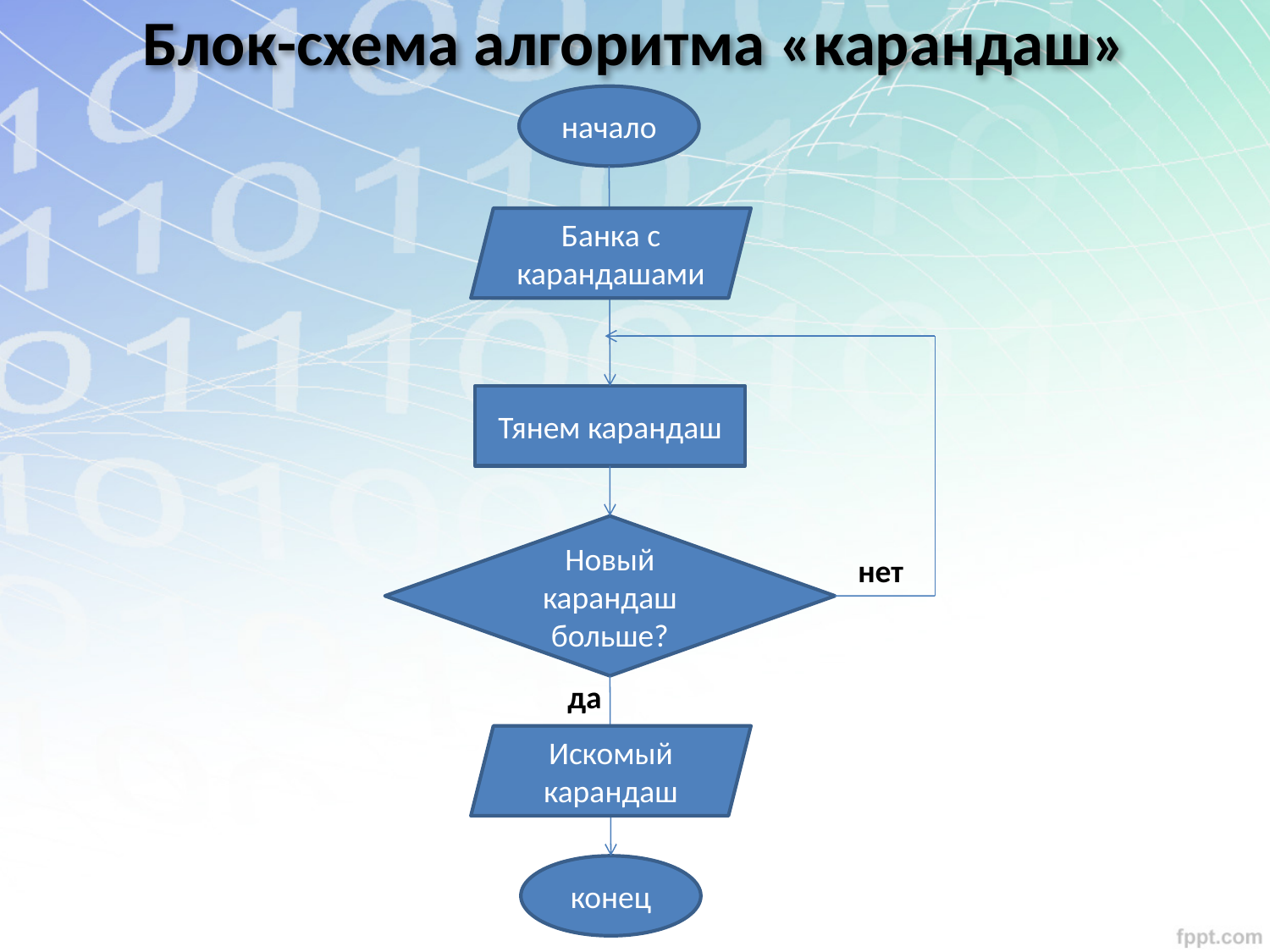

Блок-схема алгоритма «карандаш»
начало
Банка с карандашами
Тянем карандаш
Новый карандаш больше?
нет
да
Искомый карандаш
конец